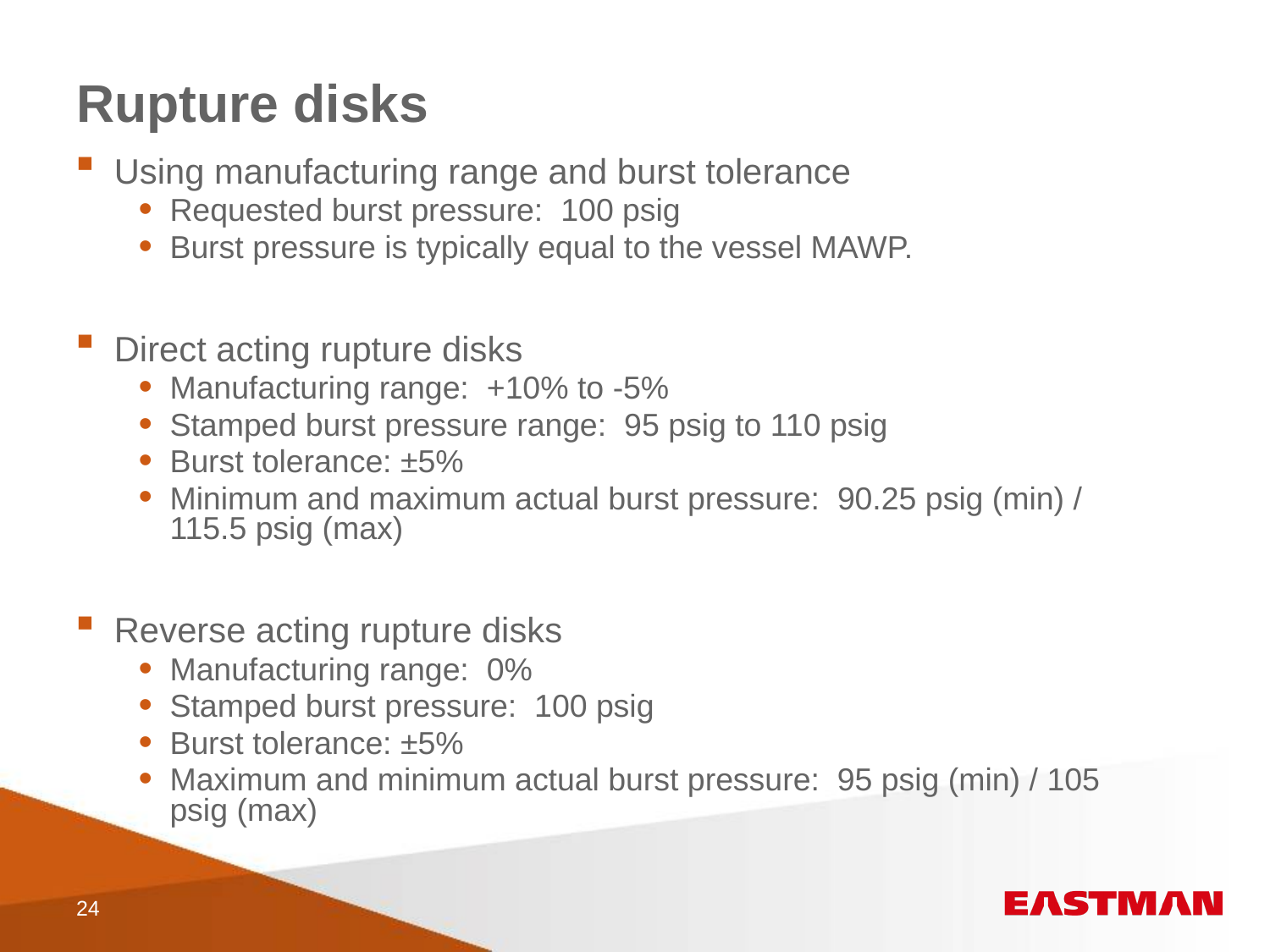

# Rupture disks
Using manufacturing range and burst tolerance
Requested burst pressure:  100 psig
Burst pressure is typically equal to the vessel MAWP.

Direct acting rupture disks
Manufacturing range:  +10% to -5%
Stamped burst pressure range:  95 psig to 110 psig
Burst tolerance: ±5%
Minimum and maximum actual burst pressure:  90.25 psig (min) / 115.5 psig (max)

Reverse acting rupture disks
Manufacturing range:  0%
Stamped burst pressure:  100 psig
Burst tolerance: ±5%
Maximum and minimum actual burst pressure:  95 psig (min) / 105 psig (max)

24